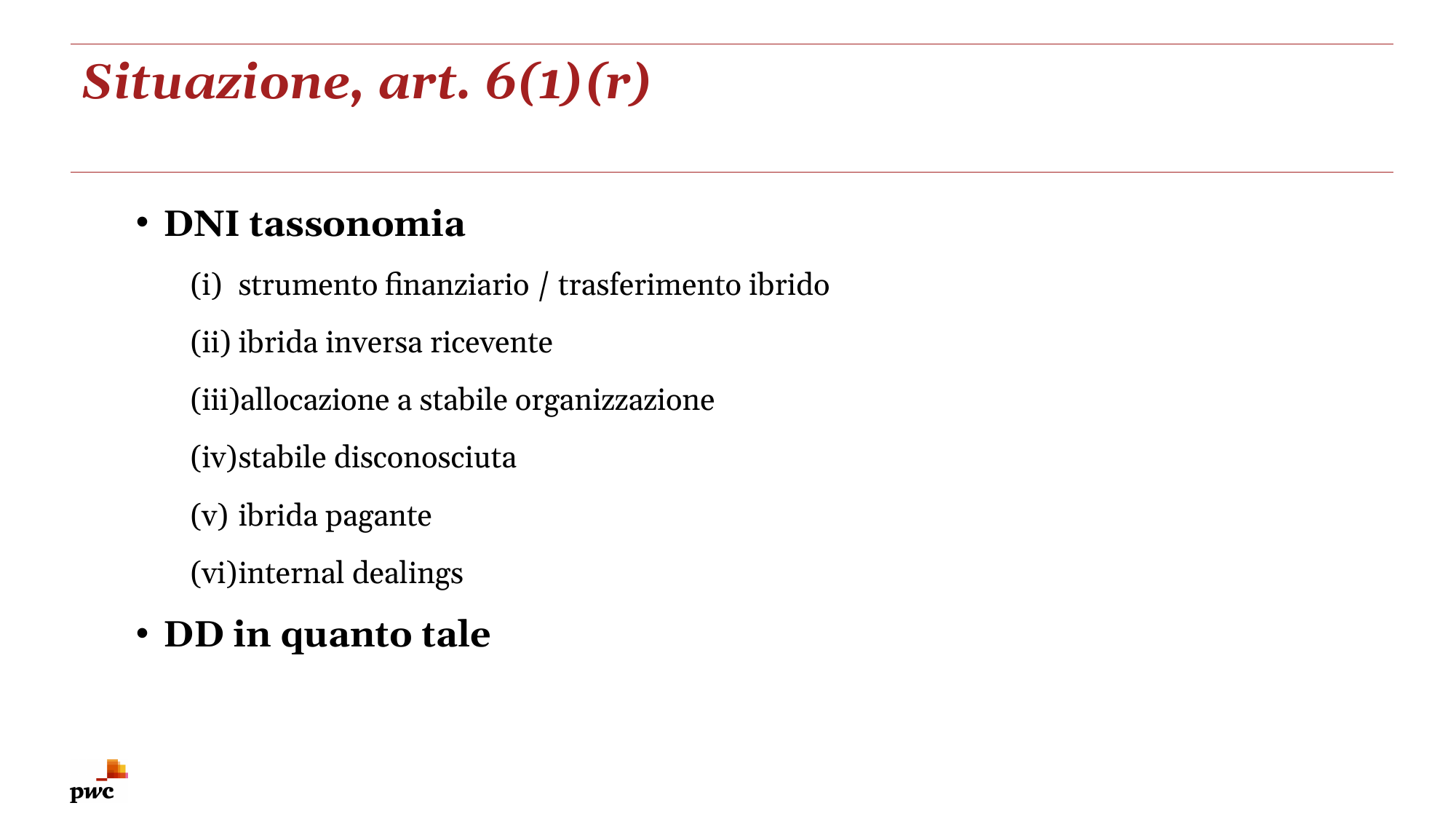

# Situazione, art. 6(1)(r)
DNI tassonomia
strumento finanziario / trasferimento ibrido
ibrida inversa ricevente
allocazione a stabile organizzazione
stabile disconosciuta
ibrida pagante
internal dealings
DD in quanto tale